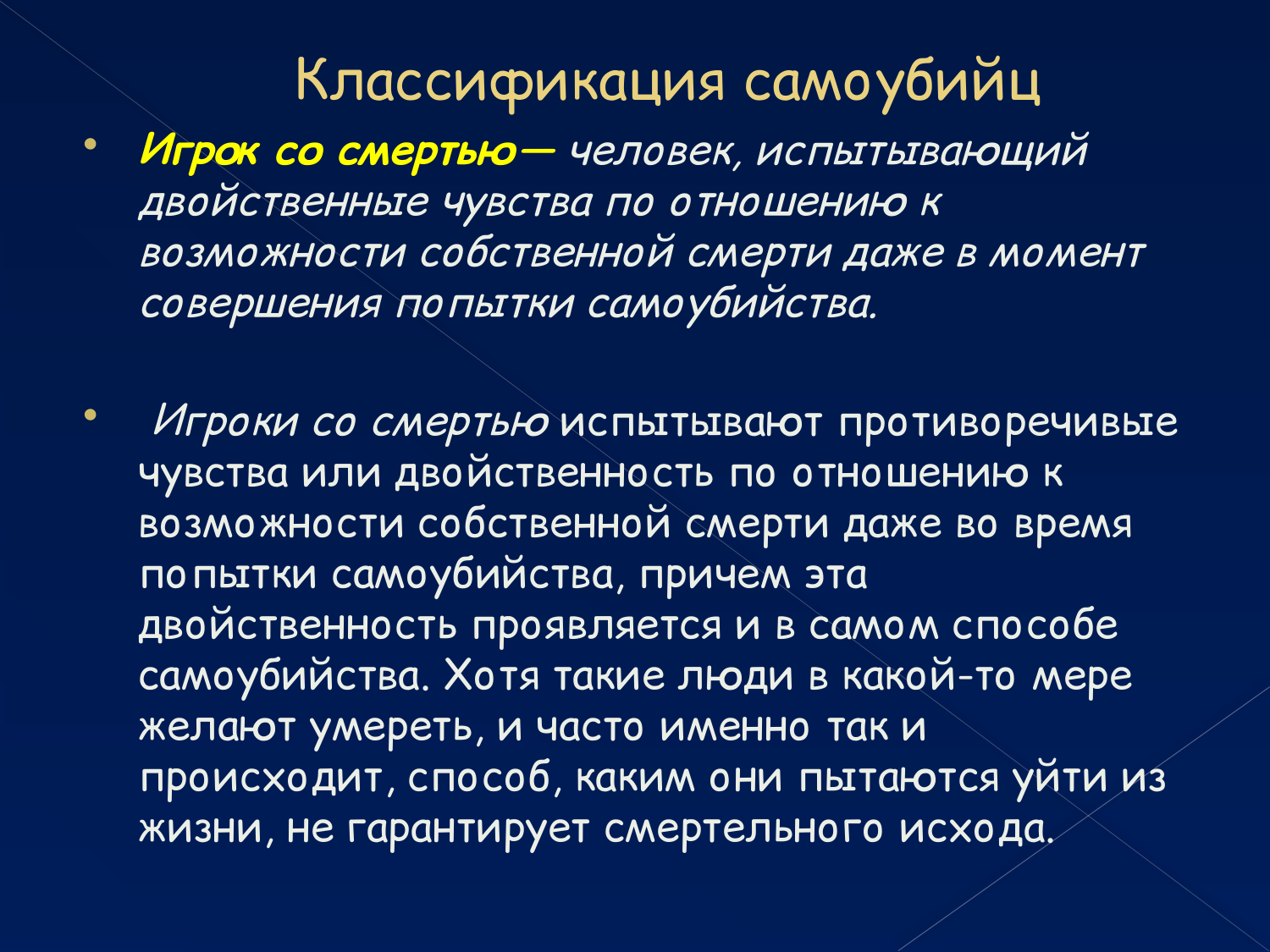

# Классификация самоубийц
Игрок со смертью — человек, испытывающий двойственные чувства по отношению к возможности собственной смерти даже в момент совершения попытки самоубийства.

 Игроки со смертью испытывают противоречивые чувства или двойственность по отношению к возможности собственной смерти даже во время попытки самоубийства, причем эта двойственность проявляется и в самом способе самоубийства. Хотя такие люди в какой-то мере желают умереть, и часто именно так и происходит, способ, каким они пытаются уйти из жизни, не гарантирует смертельного исхода.